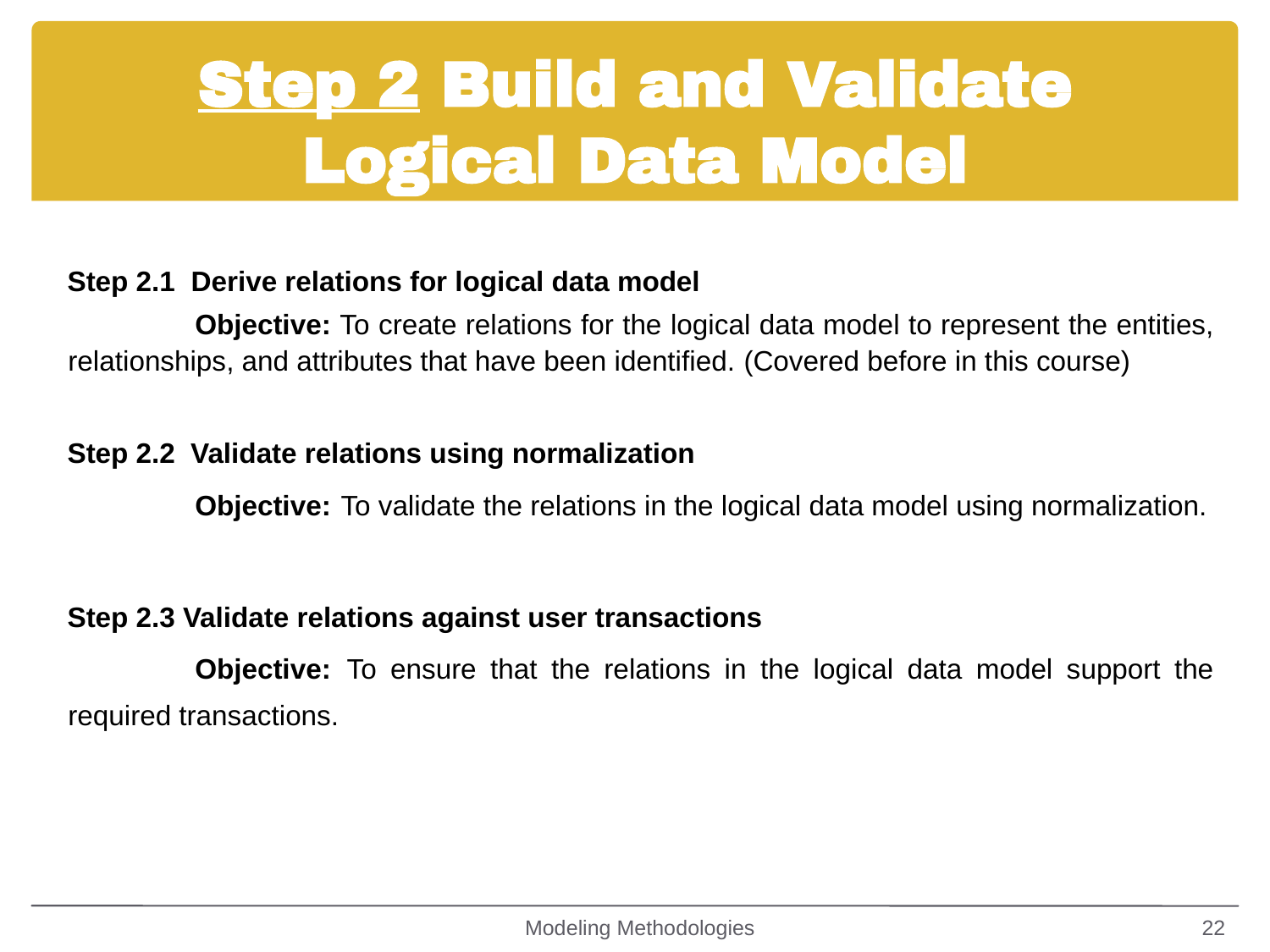

Step 2 Build and Validate Logical Data Model
Step 2.1  Derive relations for logical data model
		Objective: To create relations for the logical data model to represent the entities, relationships, and attributes that have been identified. (Covered before in this course)

Step 2.2  Validate relations using normalization
		Objective: To validate the relations in the logical data model using normalization.

Step 2.3 Validate relations against user transactions
		Objective: To ensure that the relations in the logical data model support the required transactions.

Modeling Methodologies
22